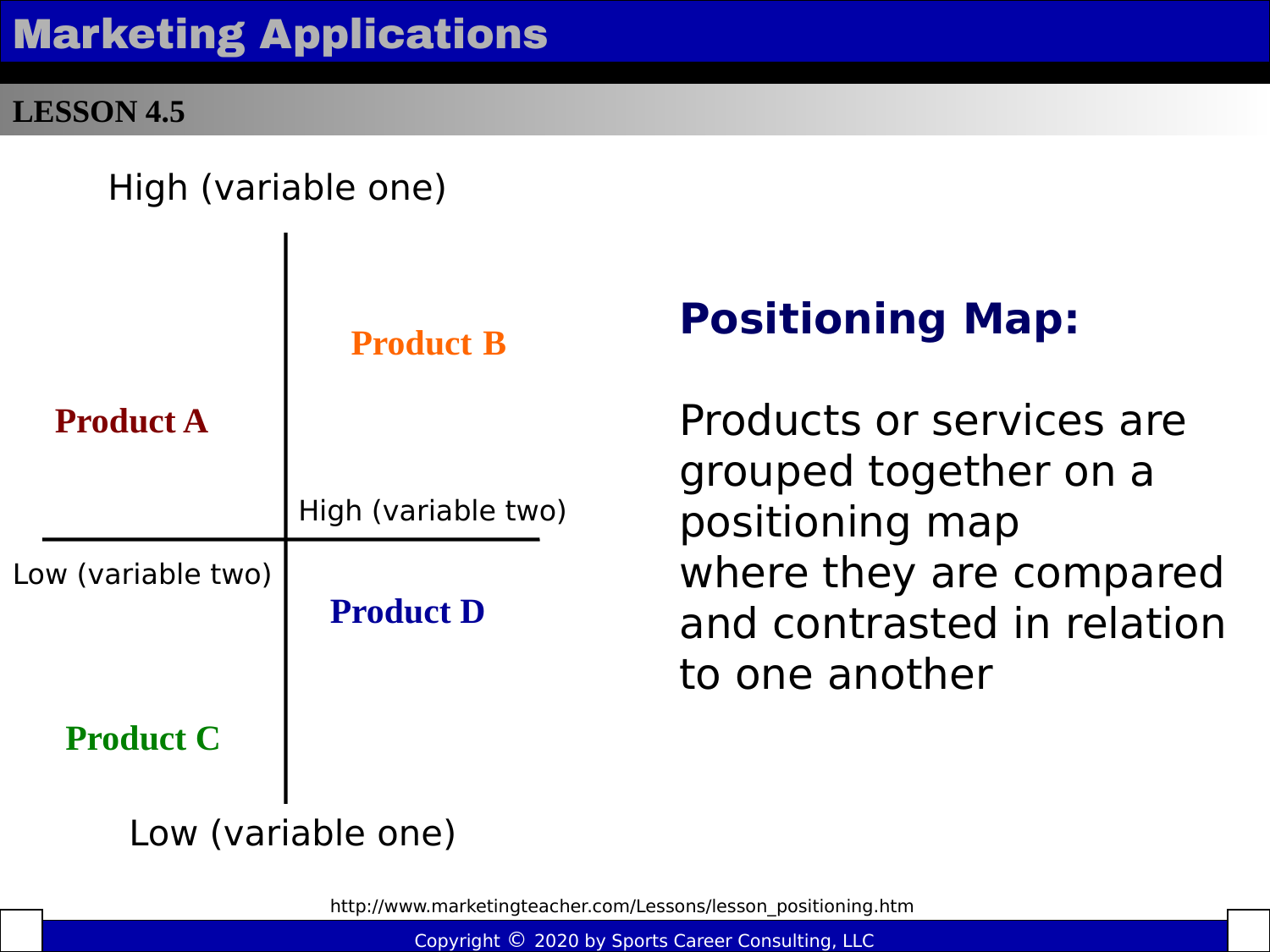

Marketing Applications
LESSON 4.5
High (variable one)

Positioning Map:

Products or services are grouped together on a positioning map
where they are compared and contrasted in relation to one another
Product B
Product A
High (variable two)

Low (variable two)
Product D
Product C
Low (variable one)
http://www.marketingteacher.com/Lessons/lesson_positioning.htm
Copyright © 2020 by Sports Career Consulting, LLC